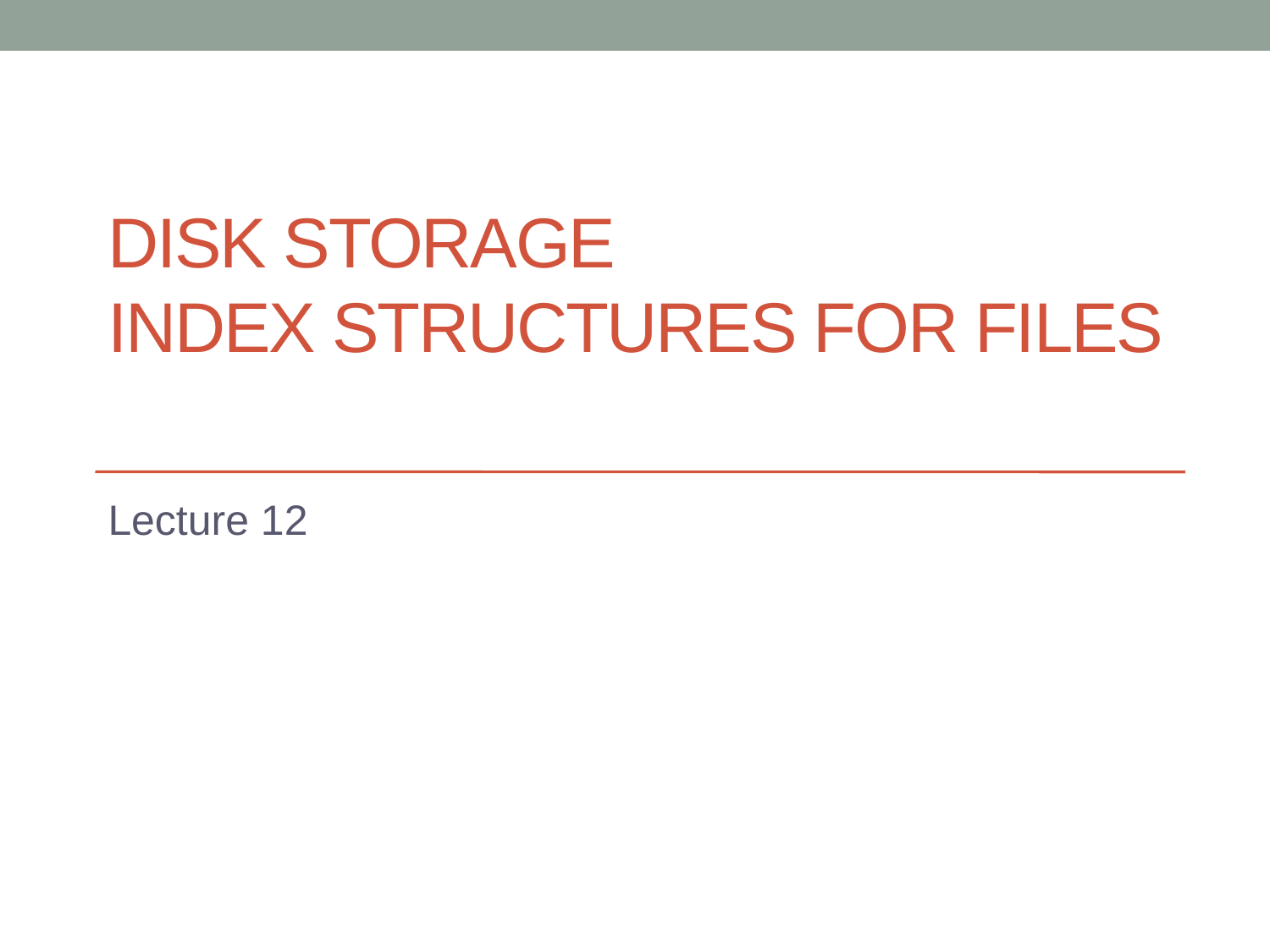

# Disk storage Index structures for files
Lecture 12